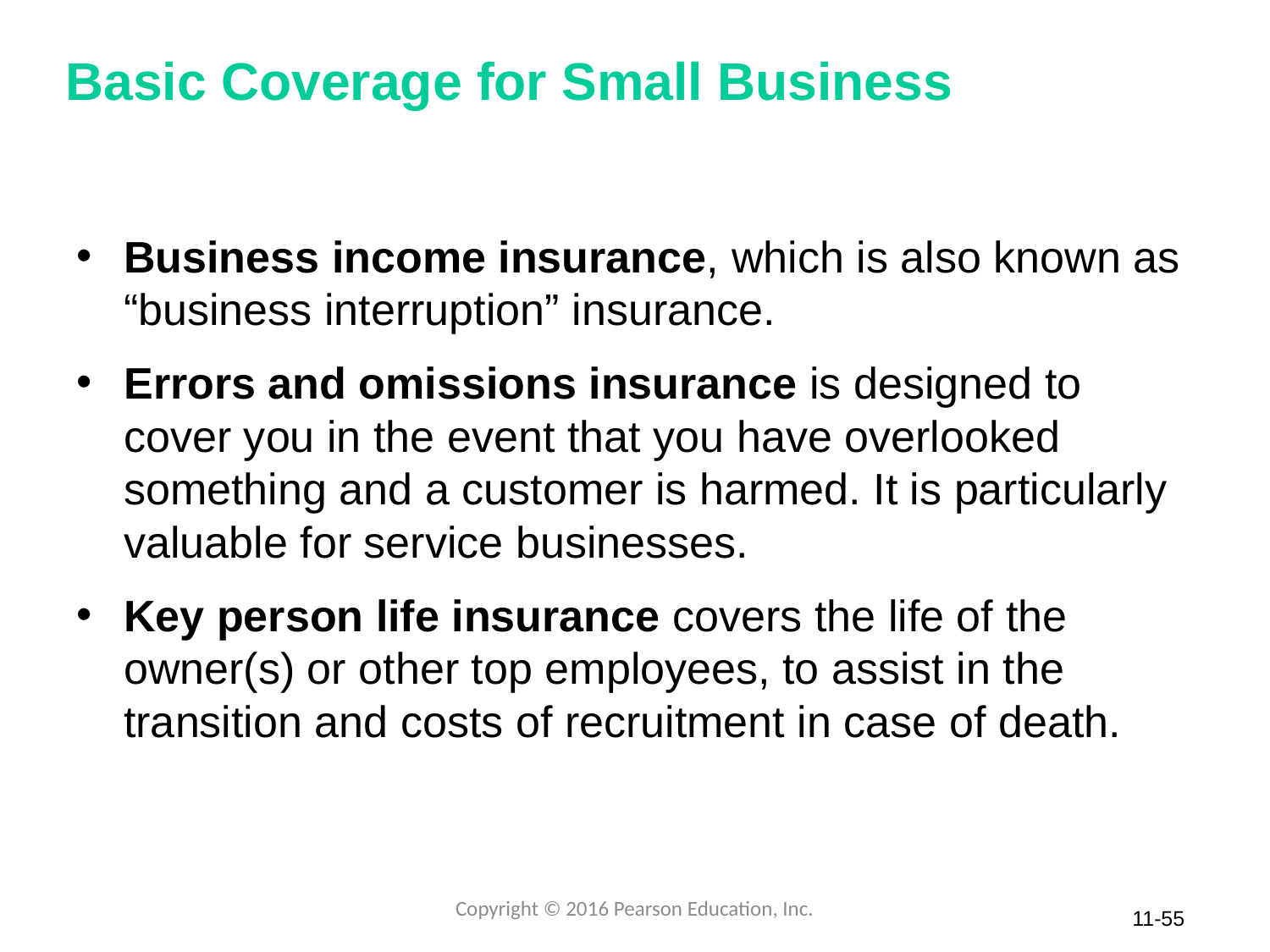

# Basic Coverage for Small Business
Business income insurance, which is also known as “business interruption” insurance.

Errors and omissions insurance is designed to cover you in the event that you have overlooked something and a customer is harmed. It is particularly valuable for service businesses.

Key person life insurance covers the life of the owner(s) or other top employees, to assist in the transition and costs of recruitment in case of death.
Copyright © 2016 Pearson Education, Inc.